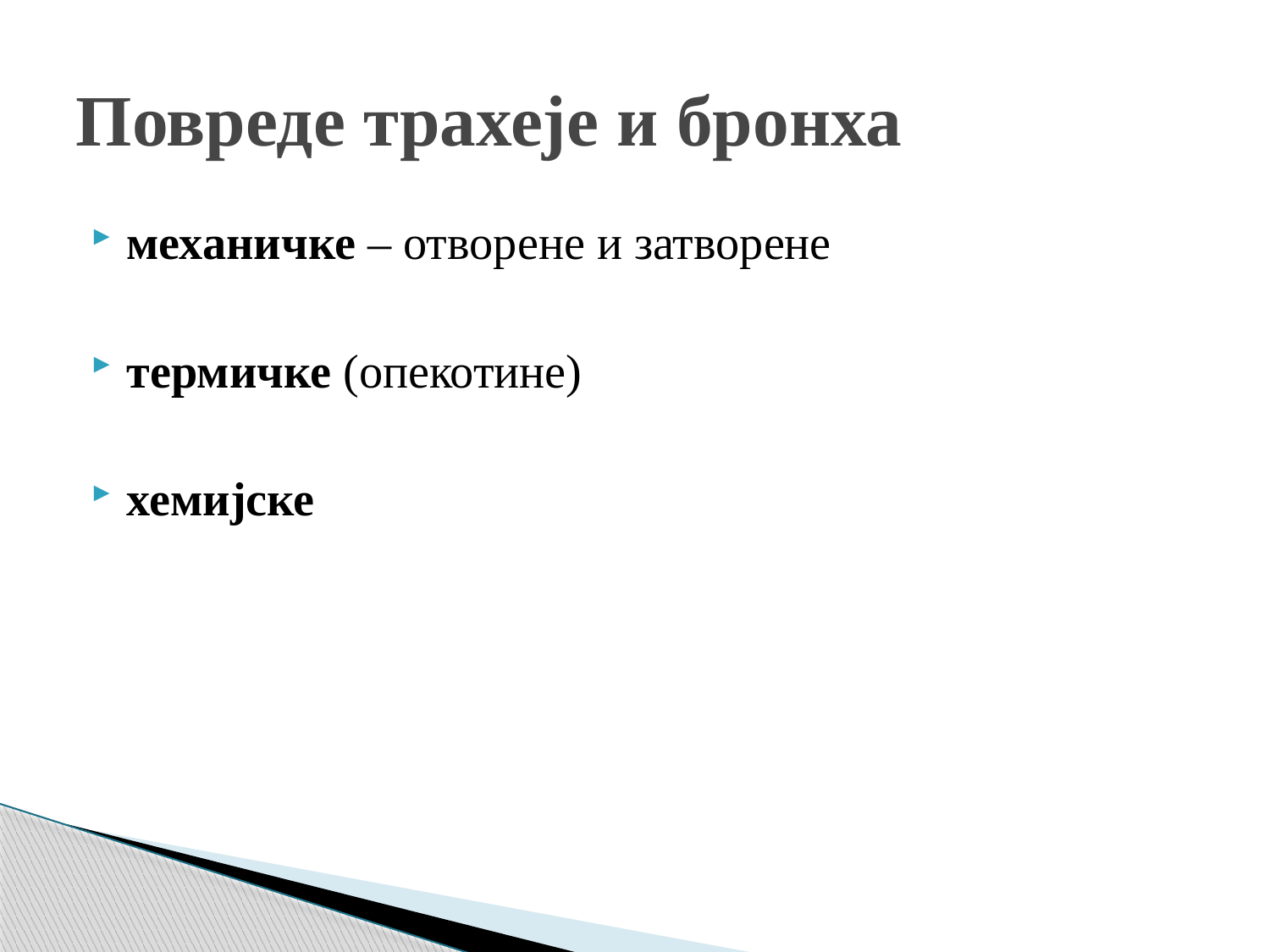

# Повреде трахеје и бронха
механичке – отворене и затворене

термичке (опекотине)

хемијске